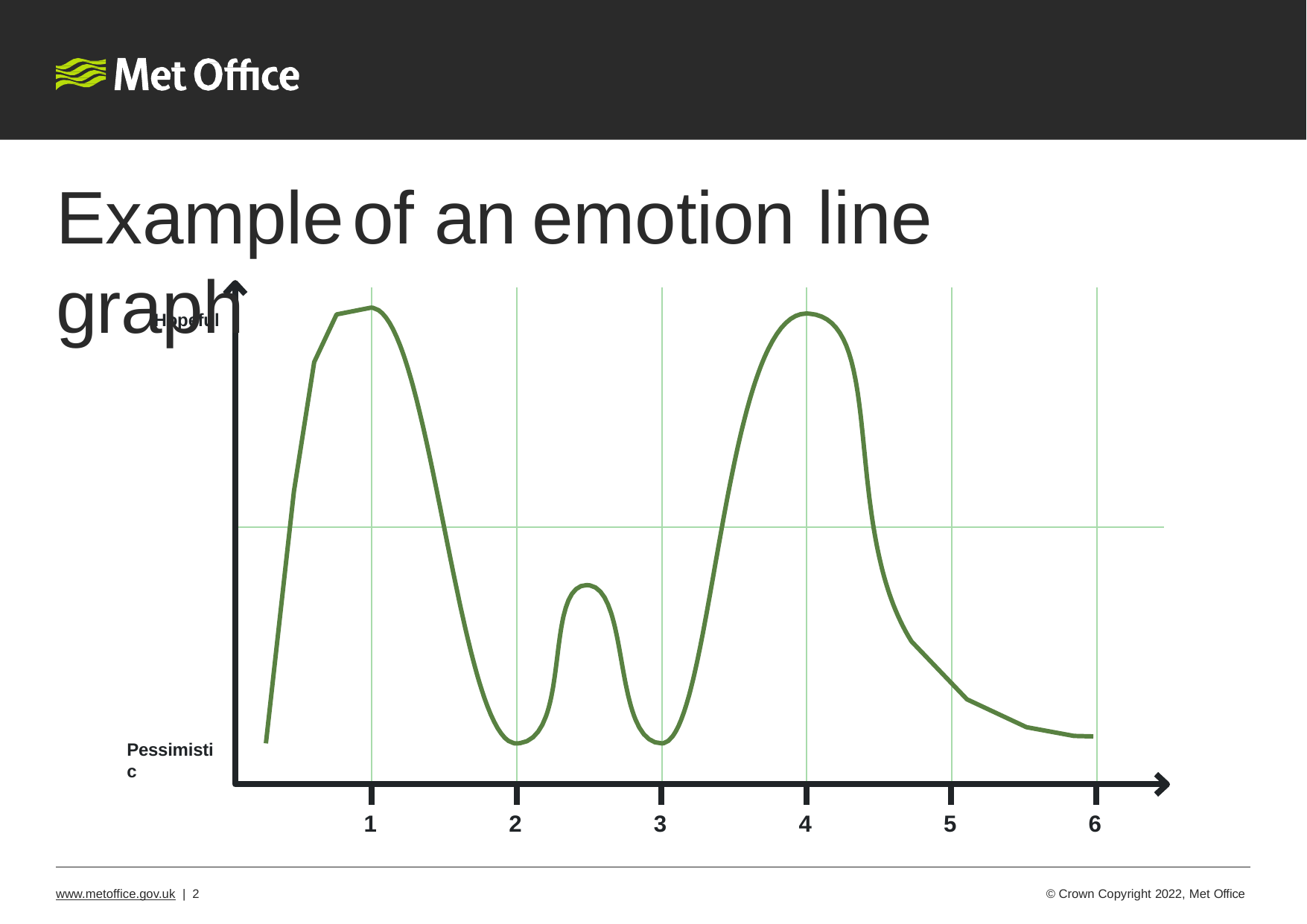

# Example	of	an	emotion	line	graph

Hopeful
Pessimistic
1
2
3
4
5
6
www.metoffice.gov.uk | 2
© Crown Copyright 2022, Met Office